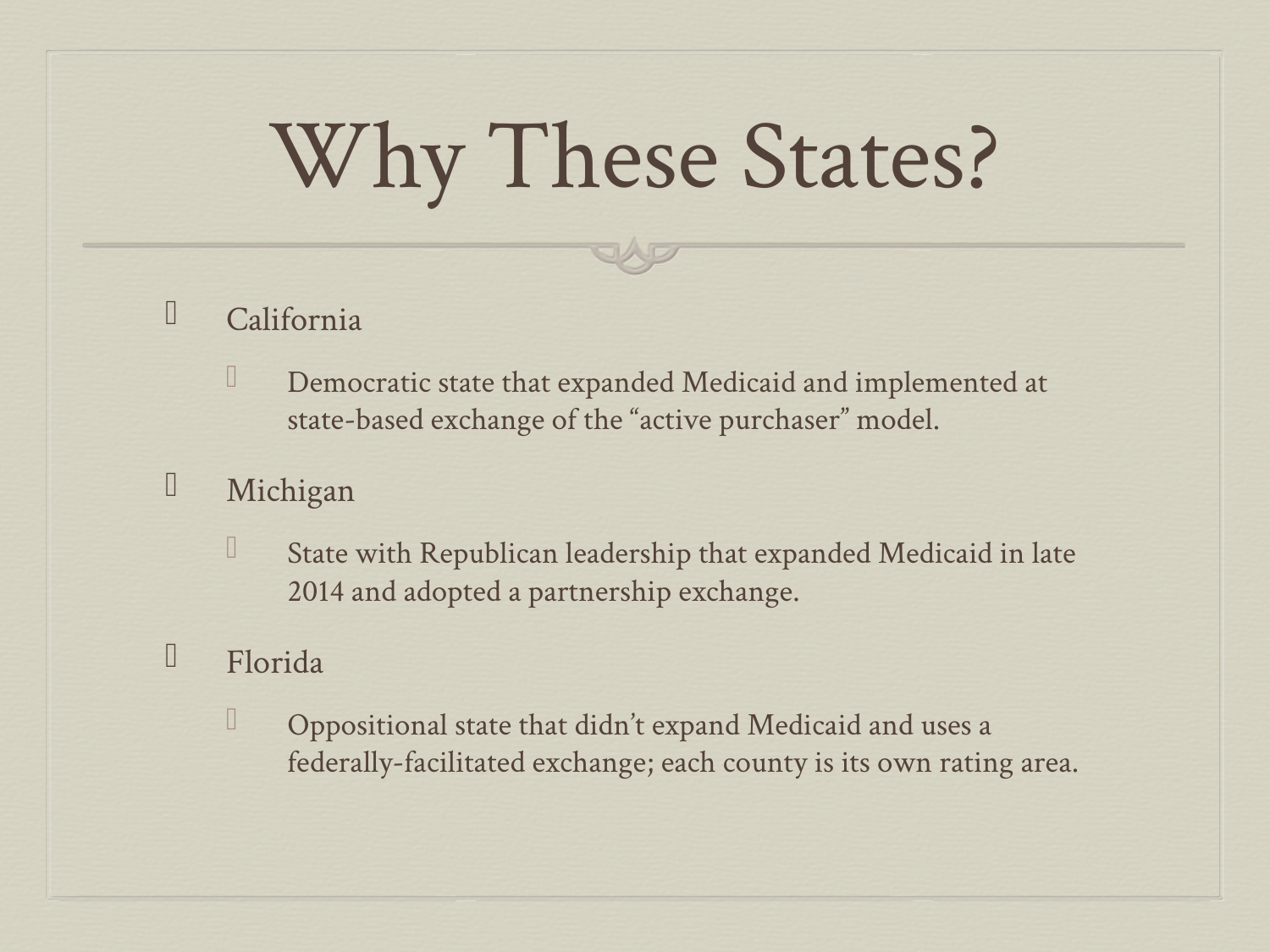

# Why These States?
California
Democratic state that expanded Medicaid and implemented at state-based exchange of the “active purchaser” model.
Michigan
State with Republican leadership that expanded Medicaid in late 2014 and adopted a partnership exchange.
Florida
Oppositional state that didn’t expand Medicaid and uses a federally-facilitated exchange; each county is its own rating area.